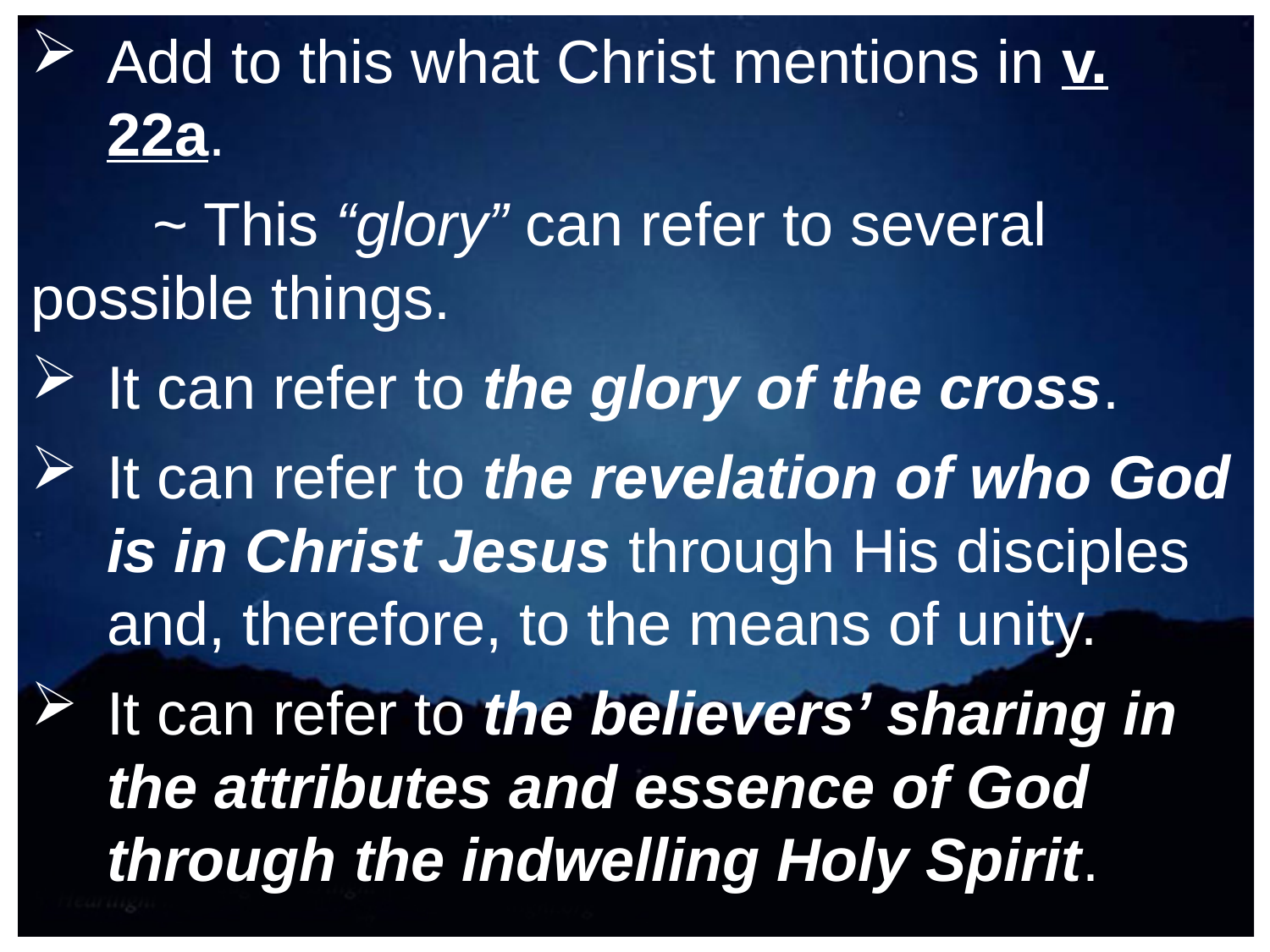

Add to this what Christ mentions in v. 22a.
		~ This “glory” can refer to several 						possible things.
It can refer to the glory of the cross.
It can refer to the revelation of who God is in Christ Jesus through His disciples and, therefore, to the means of unity.
It can refer to the believers’ sharing in the attributes and essence of God through the indwelling Holy Spirit.